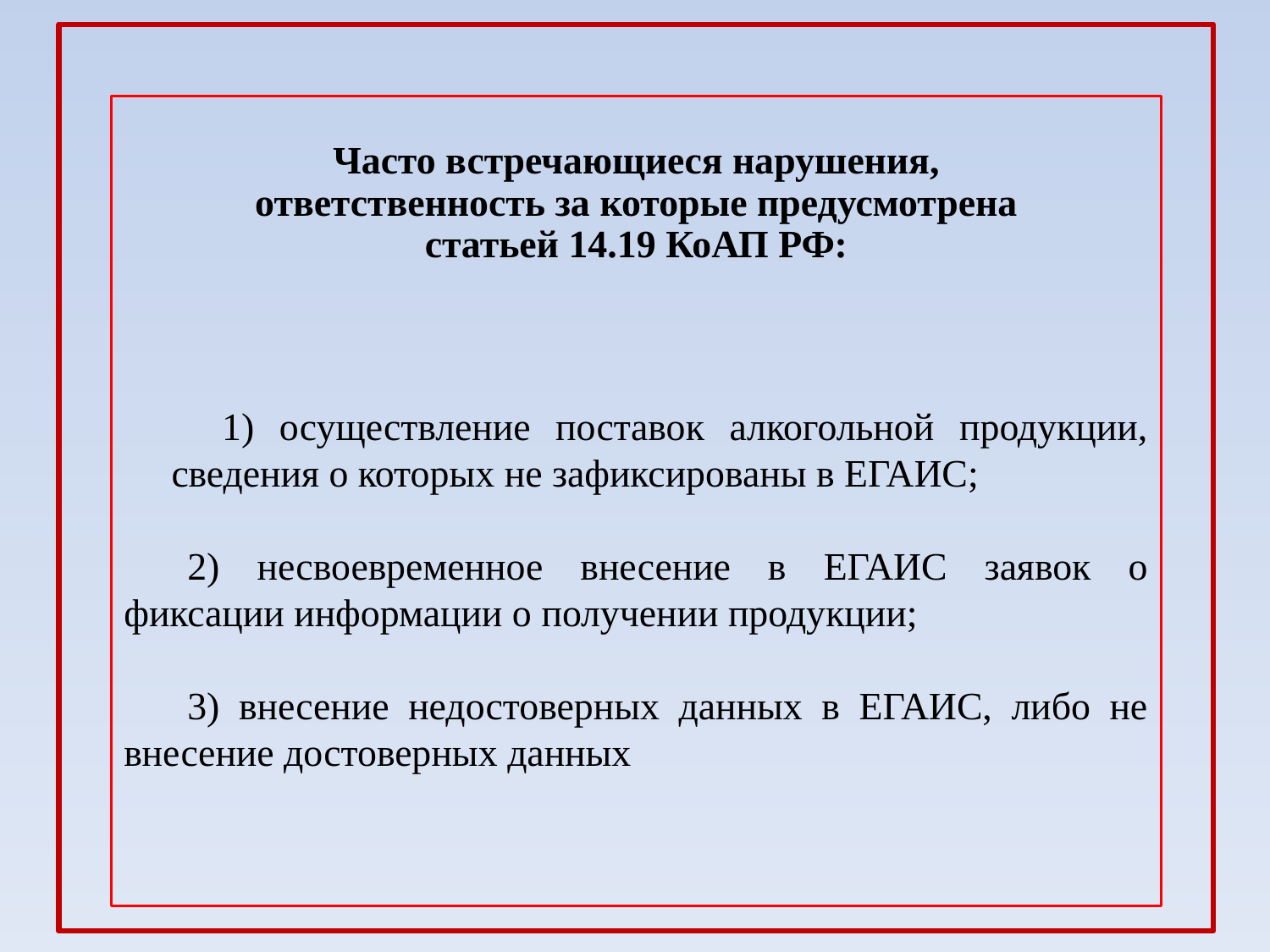

1) осуществление поставок алкогольной продукции, сведения о которых не зафиксированы в ЕГАИС;

2) несвоевременное внесение в ЕГАИС заявок о фиксации информации о получении продукции;

3) внесение недостоверных данных в ЕГАИС, либо не внесение достоверных данных
Часто встречающиеся нарушения, ответственность за которые предусмотрена статьей 14.19 КоАП РФ: